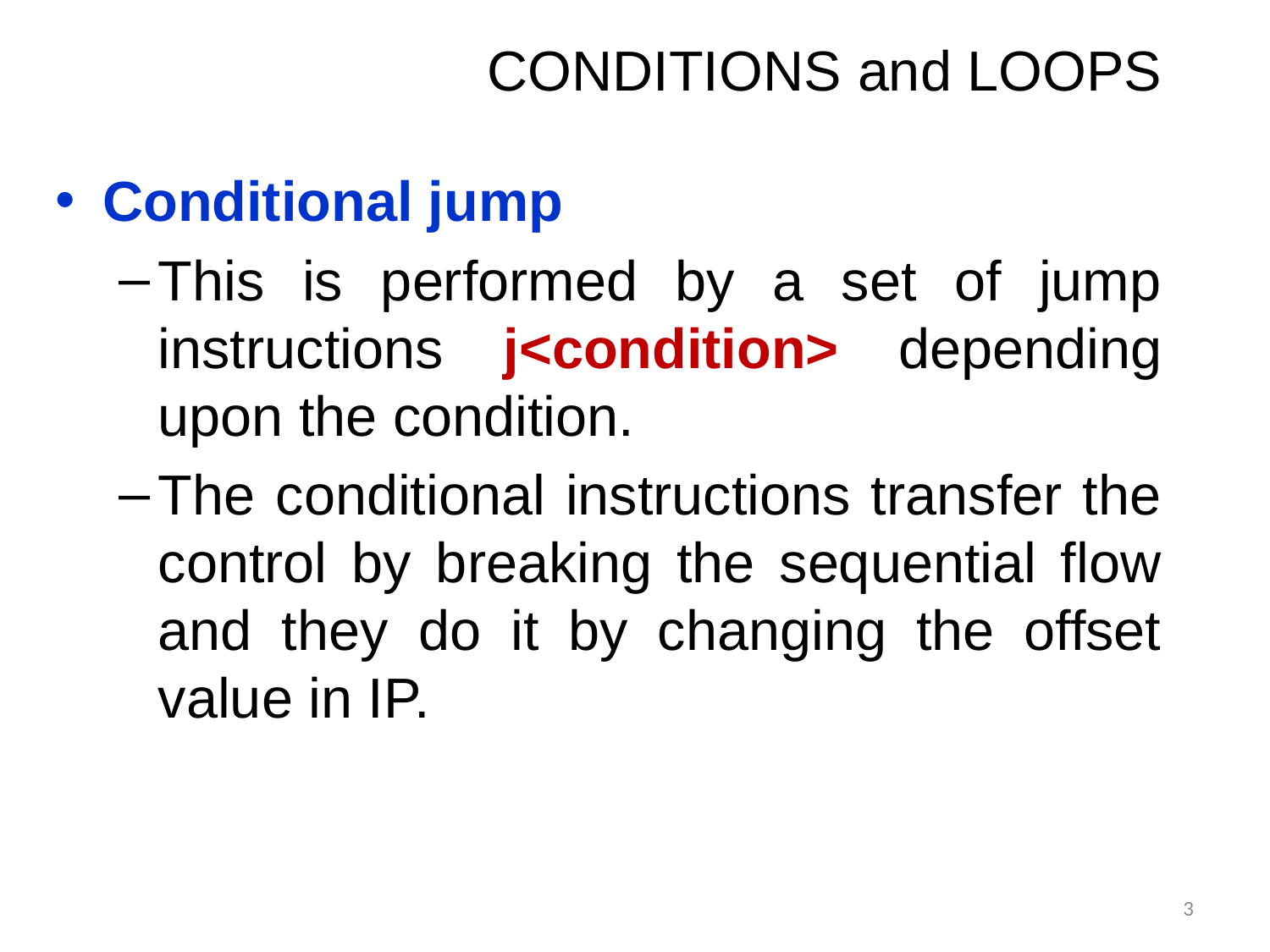

# CONDITIONS and LOOPS
Conditional jump
This is performed by a set of jump instructions j<condition> depending upon the condition.
The conditional instructions transfer the control by breaking the sequential flow and they do it by changing the offset value in IP.

3